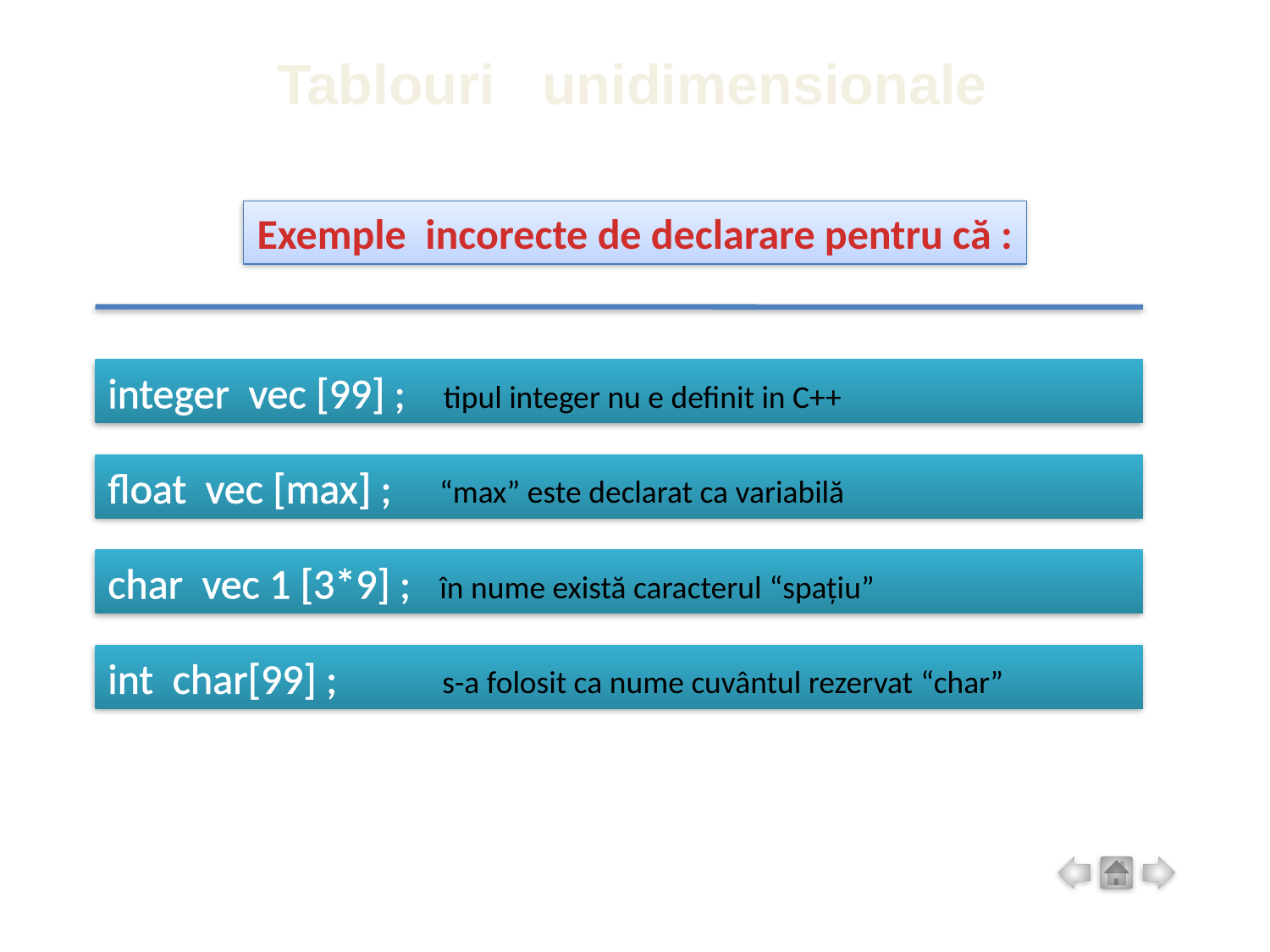

Tablouri   unidimensionale
Exemple  incorecte de declarare pentru că :
integer  vec [99] ;    tipul integer nu e definit in C++
float  vec [max] ;     “max” este declarat ca variabilă
char  vec 1 [3*9] ;   în nume există caracterul “spațiu”
int  char[99] ;           s-a folosit ca nume cuvântul rezervat “char”